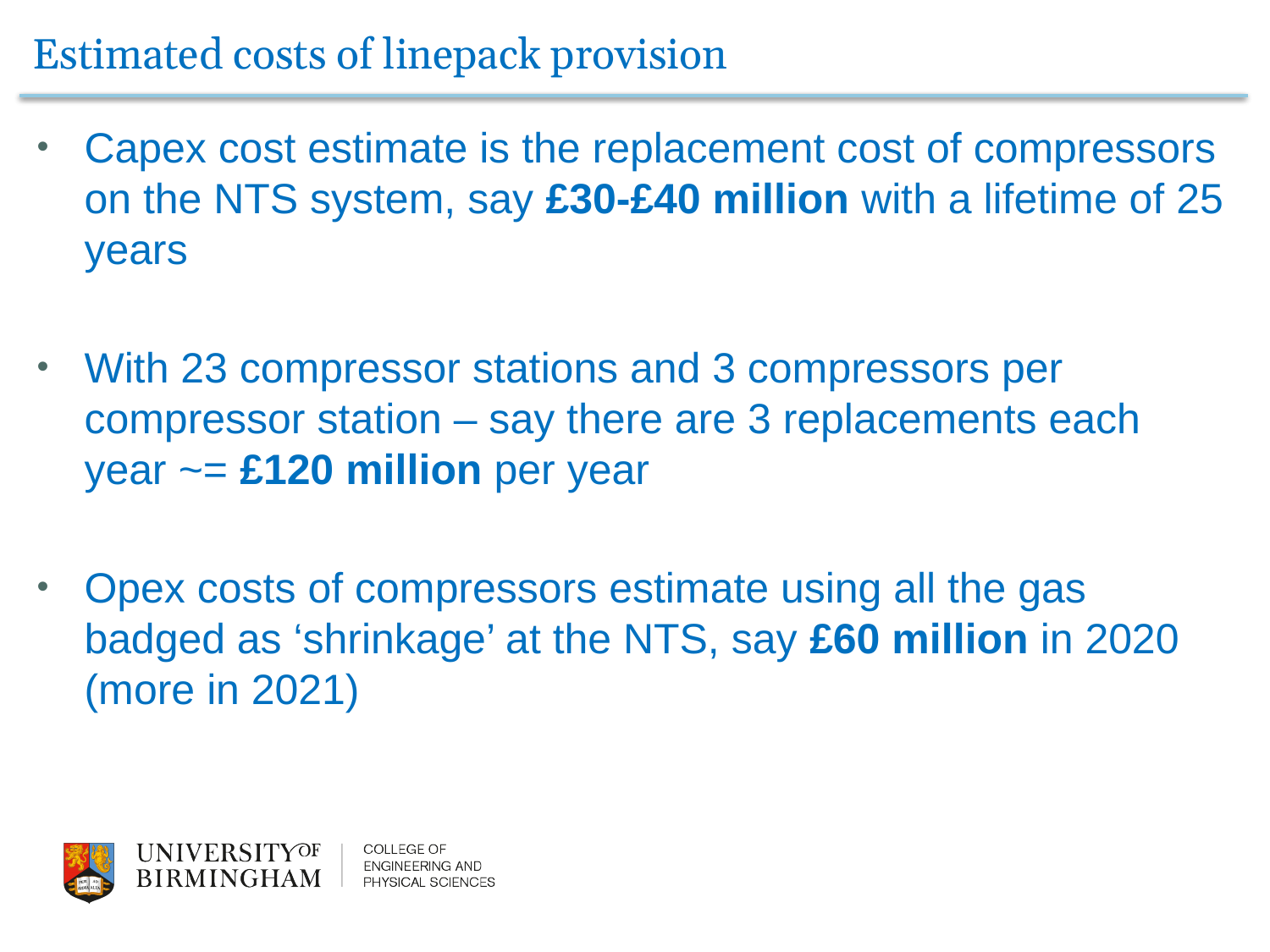

# Estimated costs of linepack provision
Capex cost estimate is the replacement cost of compressors on the NTS system, say £30-£40 million with a lifetime of 25 years

With 23 compressor stations and 3 compressors per compressor station – say there are 3 replacements each year ~= £120 million per year

Opex costs of compressors estimate using all the gas badged as ‘shrinkage’ at the NTS, say £60 million in 2020 (more in 2021)